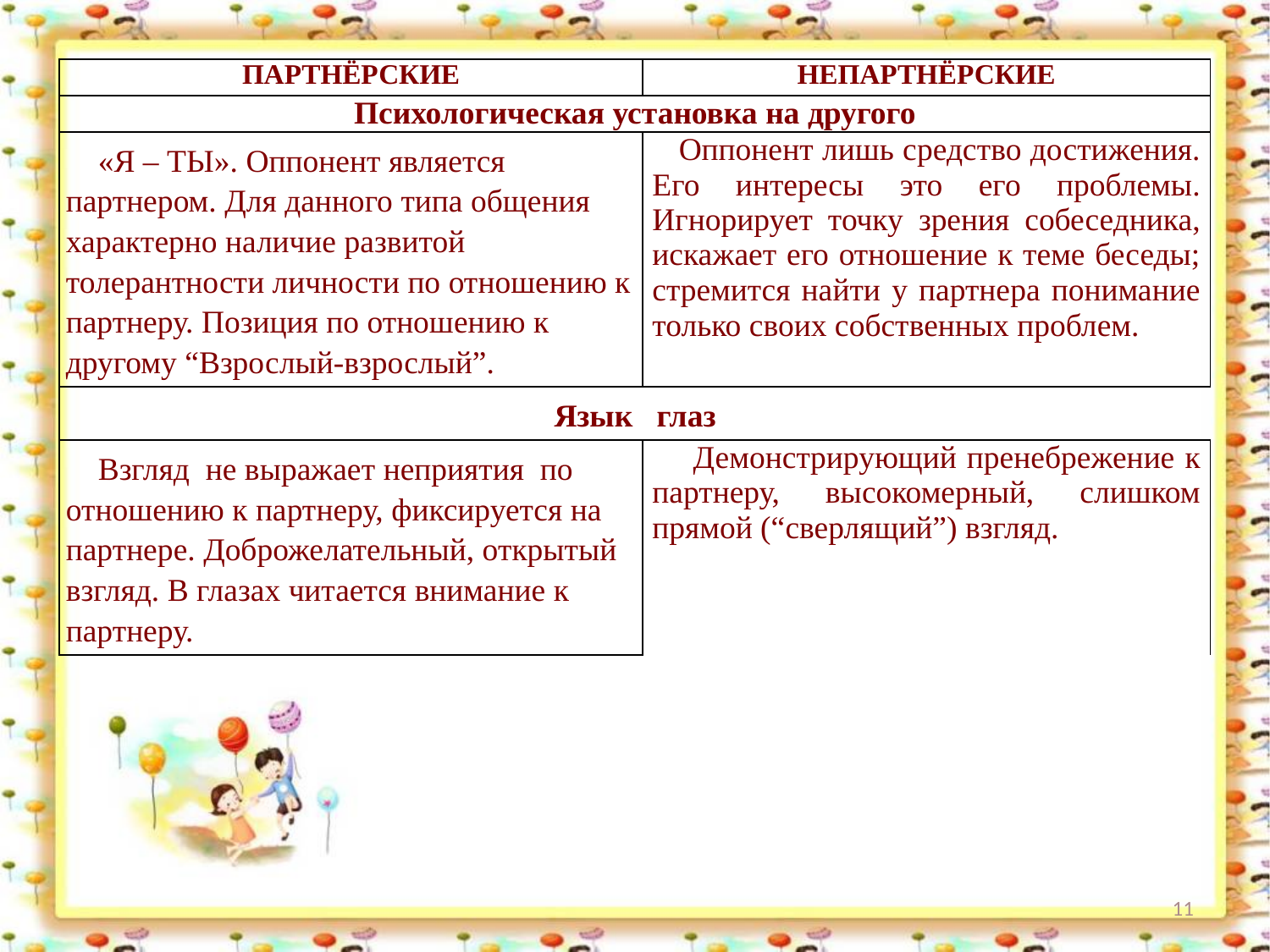

| ПАРТНЁРСКИЕ | НЕПАРТНЁРСКИЕ |
| --- | --- |
| Психологическая установка на другого |  |
| «Я – ТЫ». Оппонент является партнером. Для данного типа общения характерно наличие развитой толерантности личности по отношению к партнеру. Позиция по отношению к другому “Взрослый-взрослый”. | Оппонент лишь средство достижения. Его интересы это его проблемы. Игнорирует точку зрения собеседника, искажает его отношение к теме беседы; стремится найти у партнера понимание только своих собственных проблем. |
| Язык глаз |  |
| Взгляд не выражает неприятия по отношению к партнеру, фиксируется на партнере. Доброжелательный, открытый взгляд. В глазах читается внимание к партнеру. | Демонстрирующий пренебрежение к партнеру, высокомерный, слишком прямой (“сверлящий”) взгляд. |
11